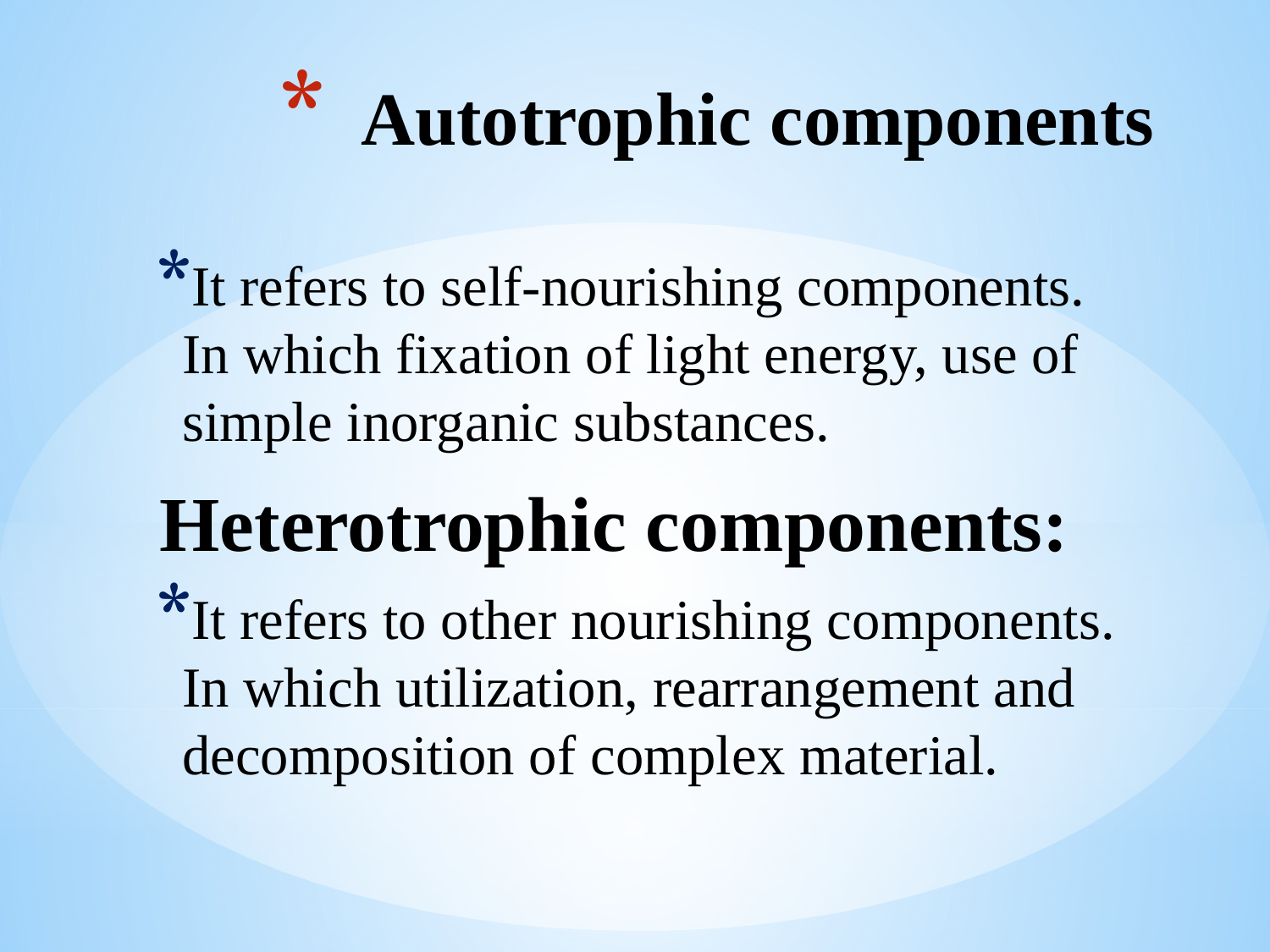

# Autotrophic components
It refers to self-nourishing components. In which fixation of light energy, use of simple inorganic substances.
Heterotrophic components:
It refers to other nourishing components. In which utilization, rearrangement and decomposition of complex material.